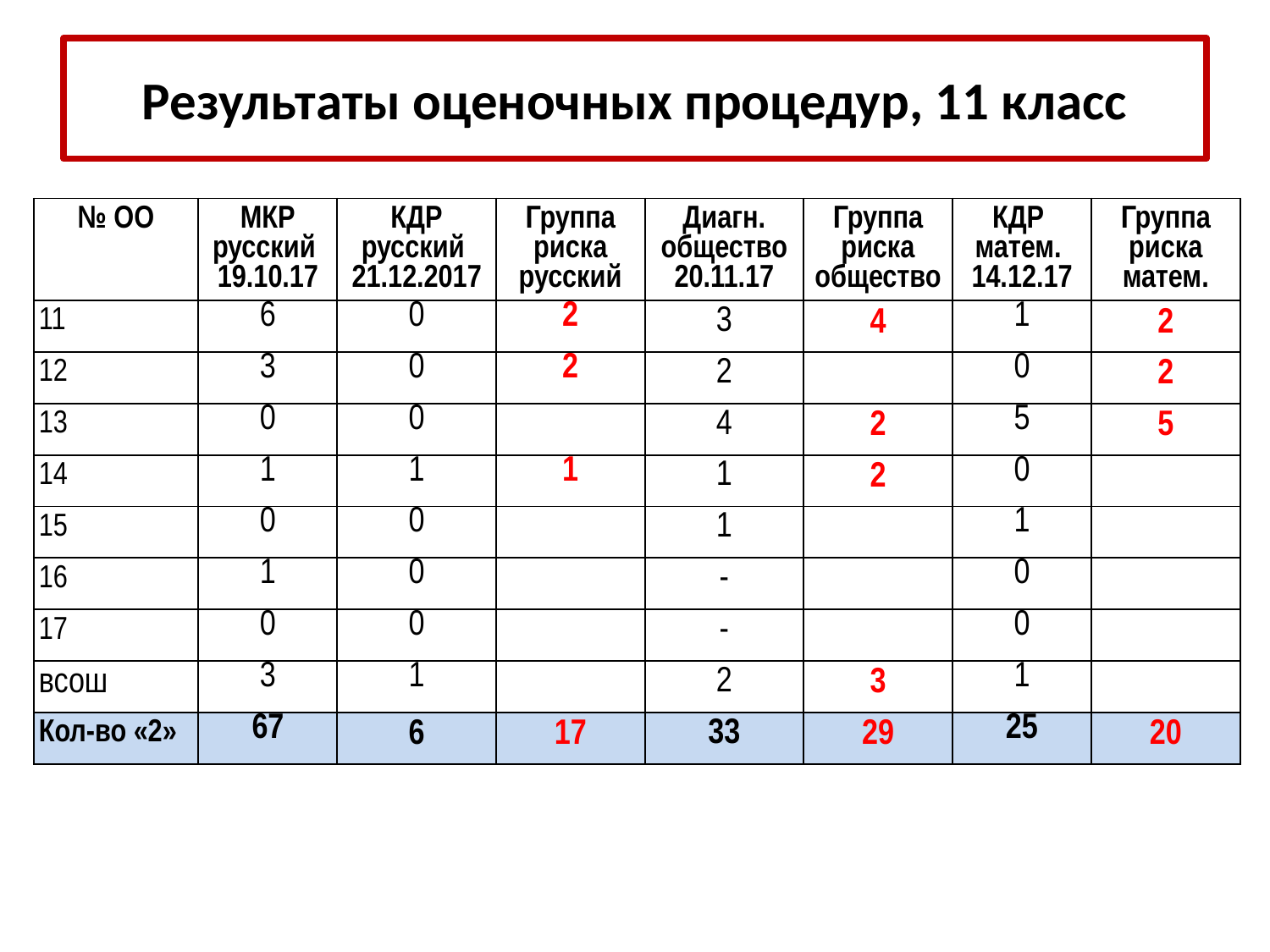

# Результаты оценочных процедур, 11 класс
| № ОО | МКР русский 19.10.17 | КДР русский 21.12.2017 | Группа риска русский | Диагн. общество 20.11.17 | Группа риска общество | КДР матем. 14.12.17 | Группа риска матем. |
| --- | --- | --- | --- | --- | --- | --- | --- |
| 11 | 6 | 0 | 2 | 3 | 4 | 1 | 2 |
| 12 | 3 | 0 | 2 | 2 |  | 0 | 2 |
| 13 | 0 | 0 |  | 4 | 2 | 5 | 5 |
| 14 | 1 | 1 | 1 | 1 | 2 | 0 |  |
| 15 | 0 | 0 |  | 1 |  | 1 |  |
| 16 | 1 | 0 |  | - |  | 0 |  |
| 17 | 0 | 0 |  | - |  | 0 |  |
| всош | 3 | 1 |  | 2 | 3 | 1 |  |
| Кол-во «2» | 67 | 6 | 17 | 33 | 29 | 25 | 20 |